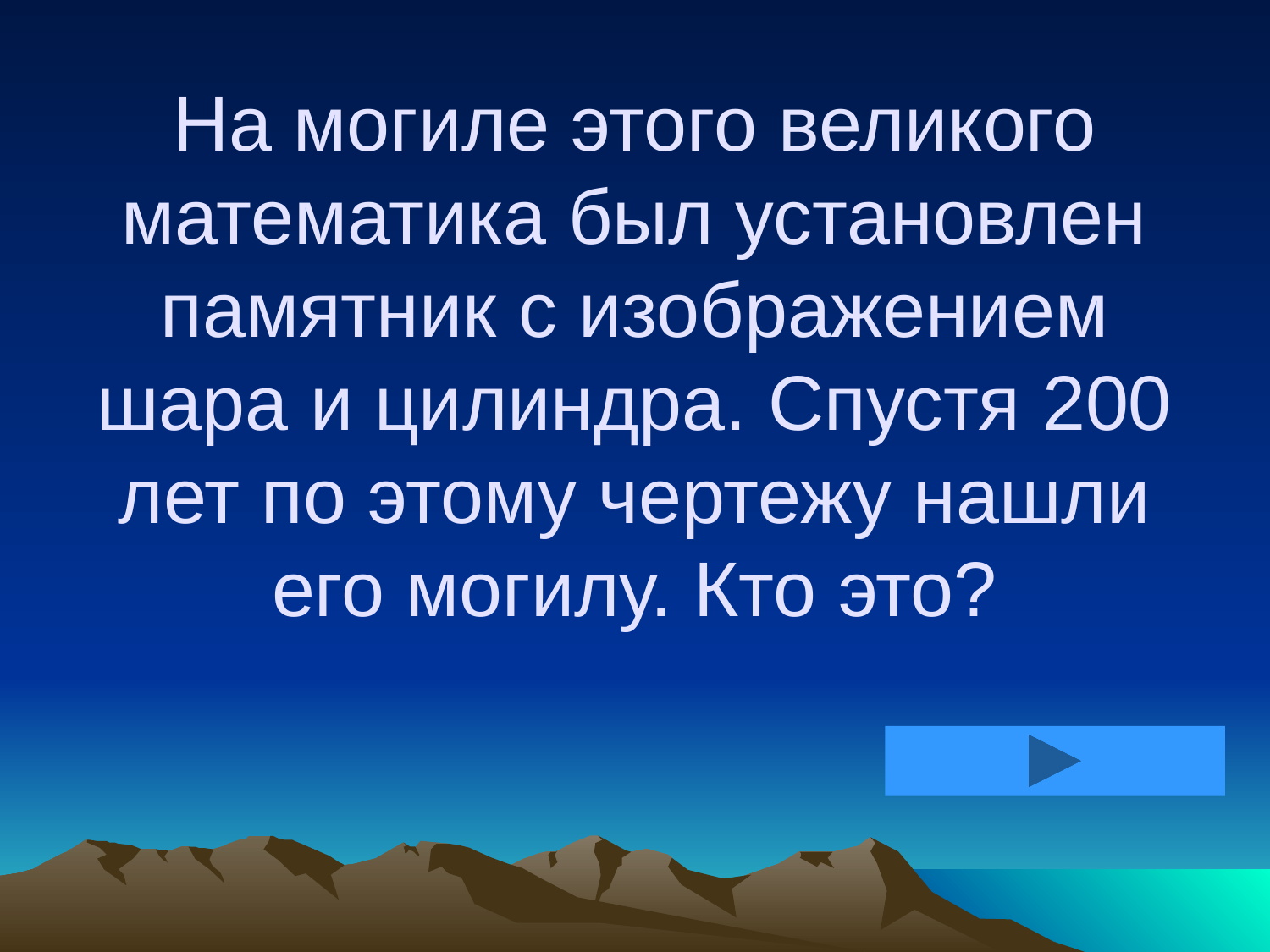

# На могиле этого великого математика был установлен памятник с изображением шара и цилиндра. Спустя 200 лет по этому чертежу нашли его могилу. Кто это?